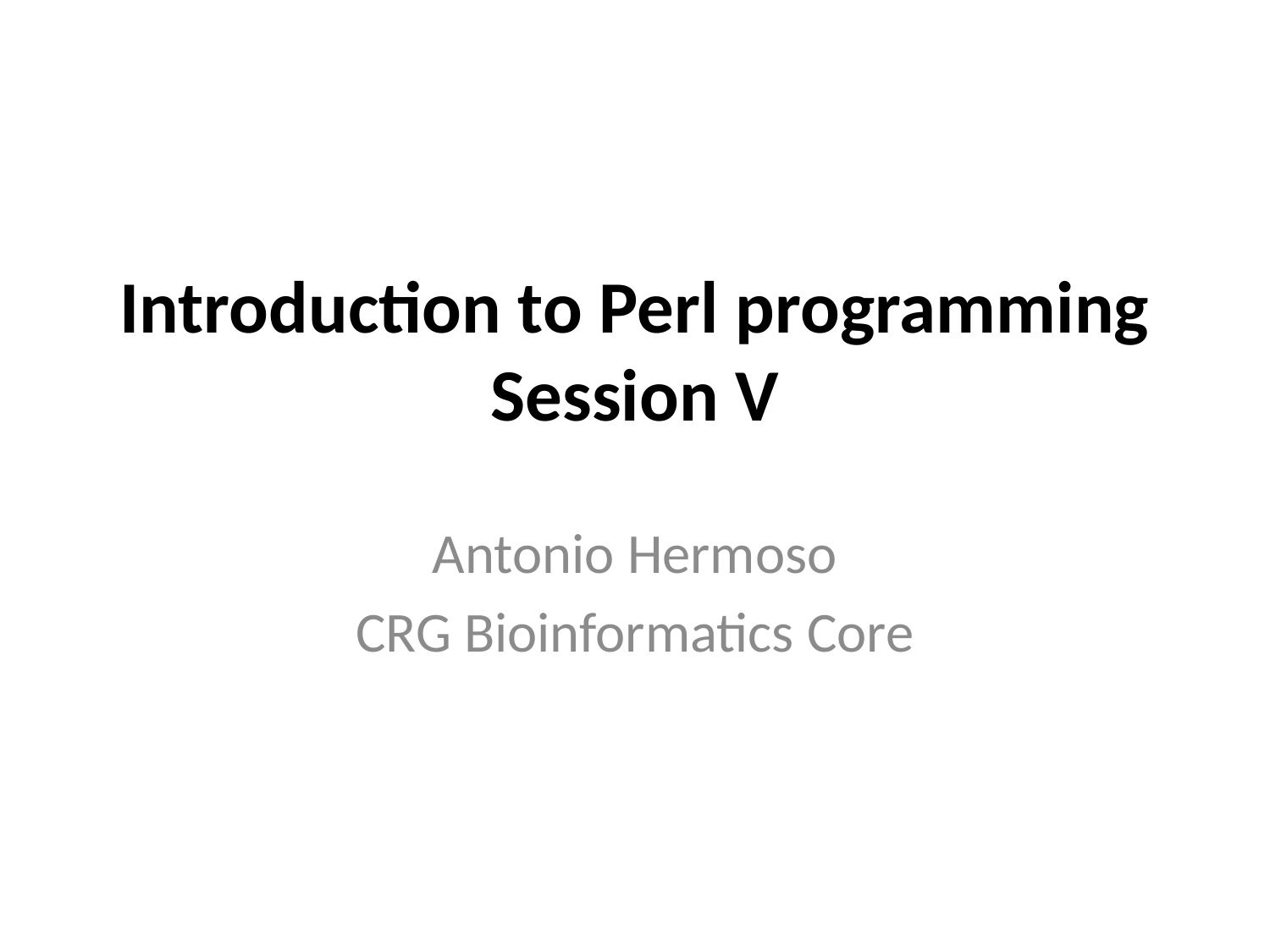

# Introduction to Perl programming Session V
Antonio Hermoso
CRG Bioinformatics Core